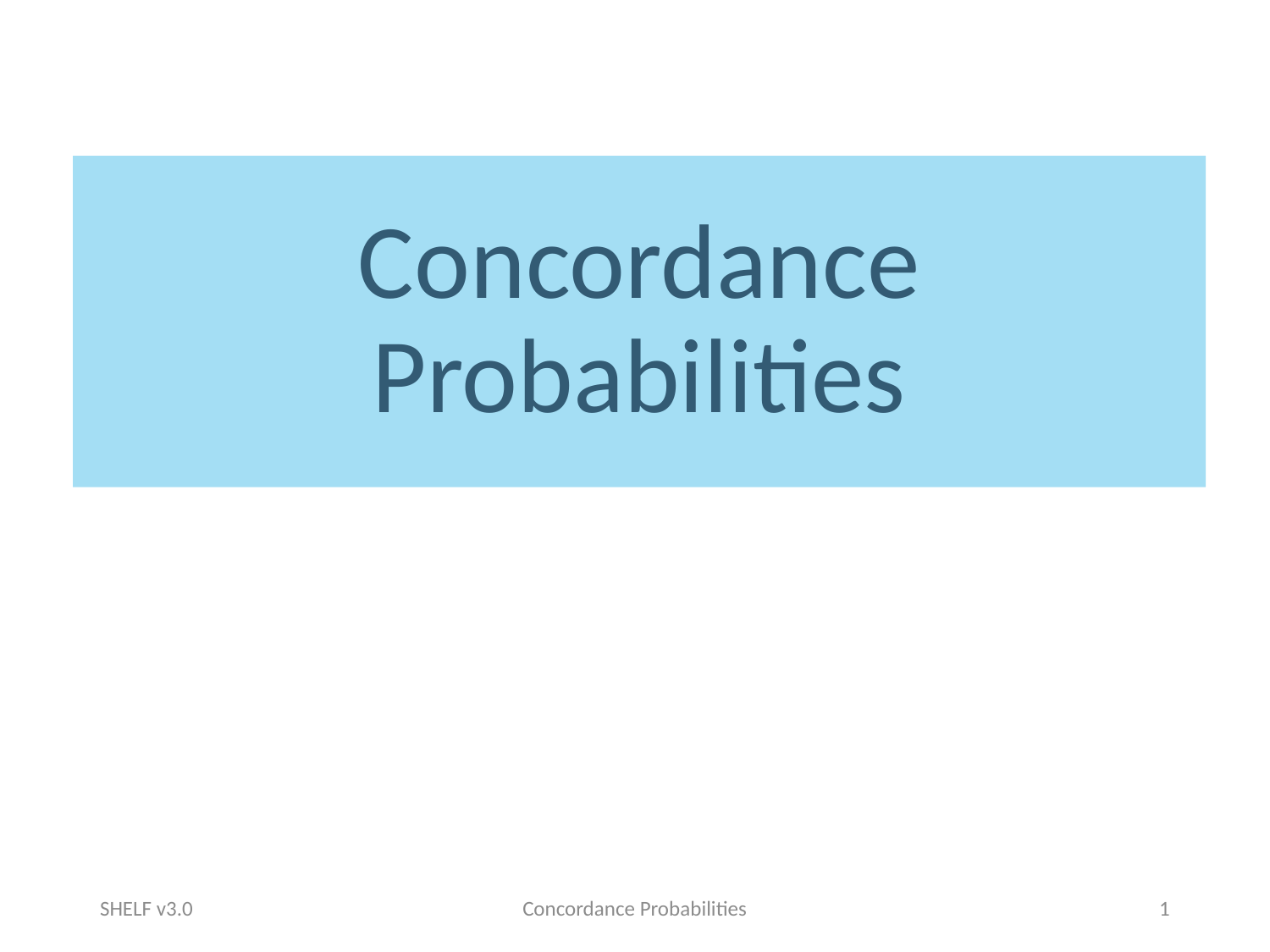

# Concordance Probabilities

SHELF v3.0
Concordance Probabilities
1